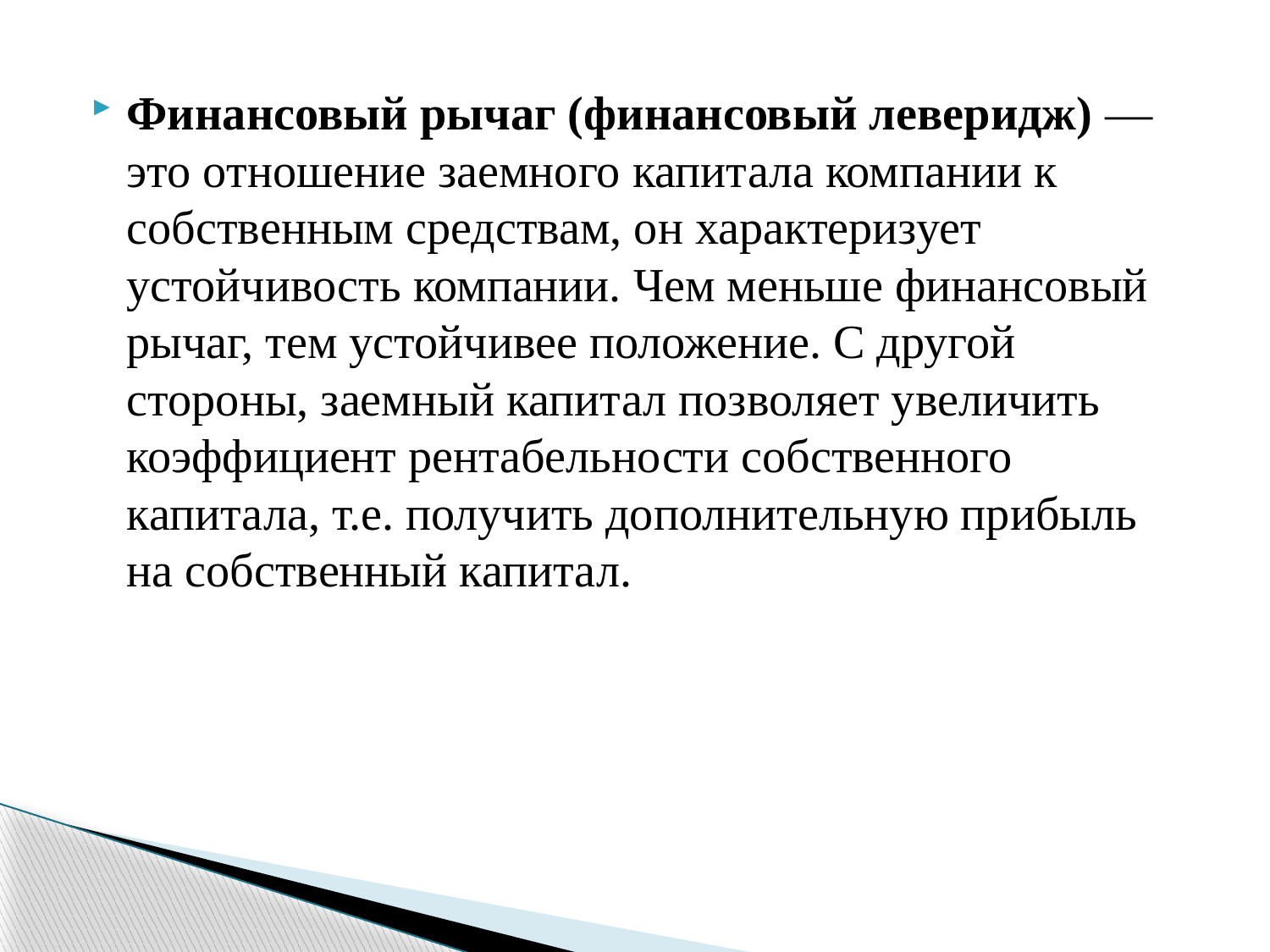

Финансовый рычаг (финансовый леверидж) — это отношение заемного капитала компании к собственным средствам, он характеризует устойчивость компании. Чем меньше финансовый рычаг, тем устойчивее положение. С другой стороны, заемный капитал позволяет увеличить коэффициент рентабельности собственного капитала, т.е. получить дополнительную прибыль на собственный капитал.